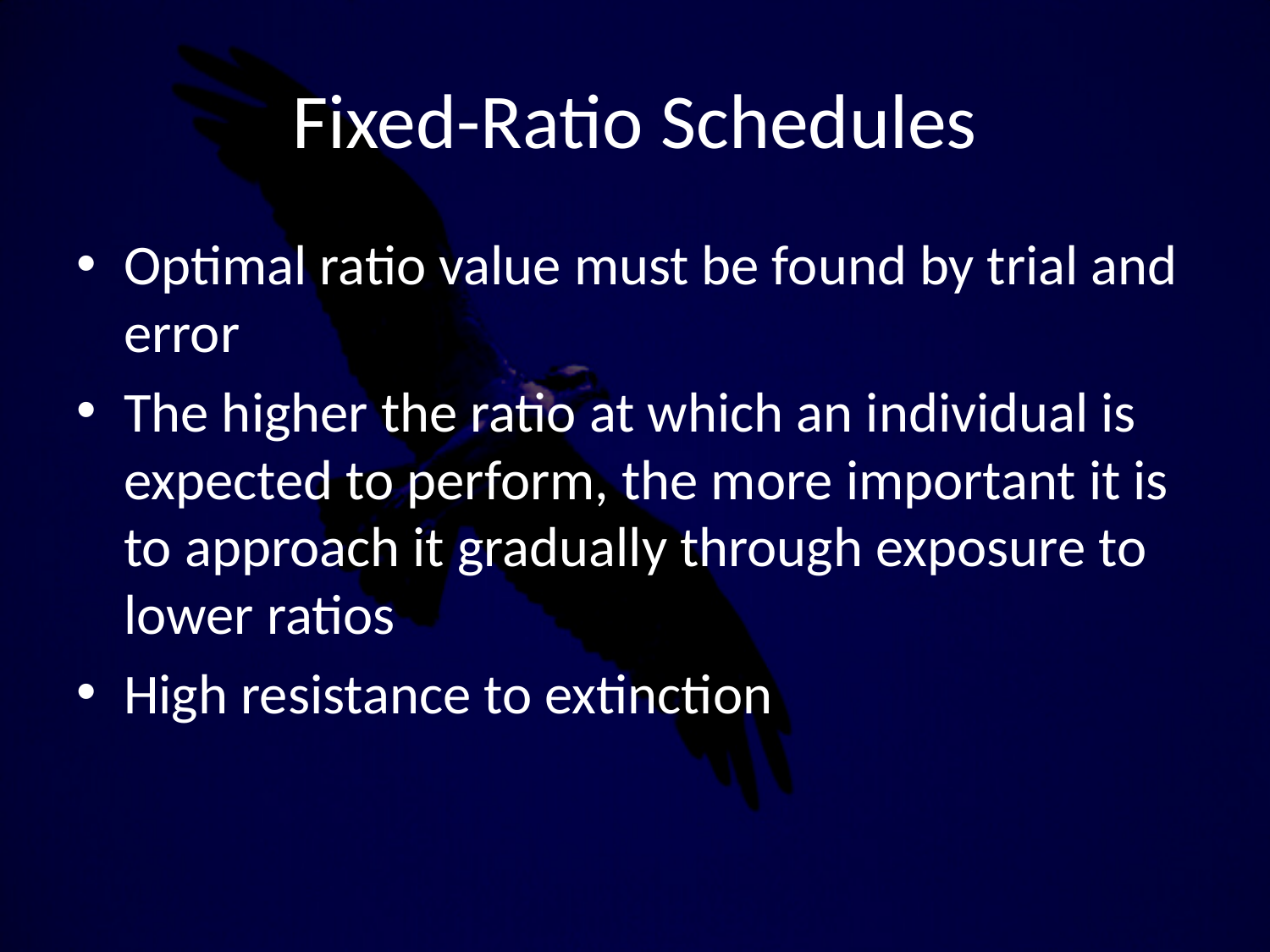

# Fixed-Ratio Schedules
Optimal ratio value must be found by trial and error
The higher the ratio at which an individual is expected to perform, the more important it is to approach it gradually through exposure to lower ratios
High resistance to extinction